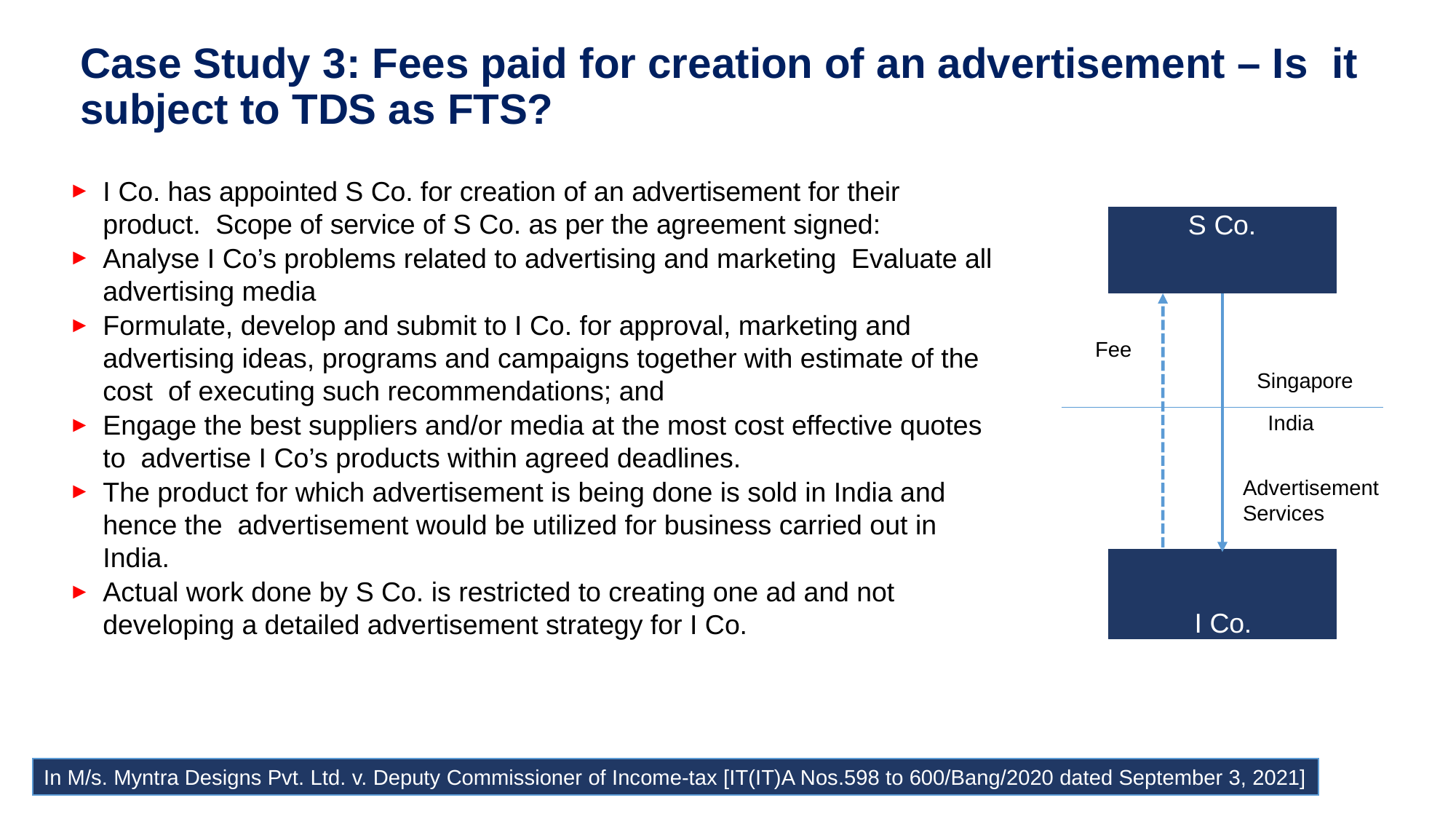

# Case Study 3: Fees paid for creation of an advertisement – Is  it subject to TDS as FTS?
I Co. has appointed S Co. for creation of an advertisement for their product.  Scope of service of S Co. as per the agreement signed:
Analyse I Co’s problems related to advertising and marketing  Evaluate all advertising media
Formulate, develop and submit to I Co. for approval, marketing and  advertising ideas, programs and campaigns together with estimate of the cost  of executing such recommendations; and
Engage the best suppliers and/or media at the most cost effective quotes to  advertise I Co’s products within agreed deadlines.
The product for which advertisement is being done is sold in India and hence the  advertisement would be utilized for business carried out in India.
Actual work done by S Co. is restricted to creating one ad and not  developing a detailed advertisement strategy for I Co.

S Co.

Fee
Singapore

India
Advertisement Services

I Co.
In M/s. Myntra Designs Pvt. Ltd. v. Deputy Commissioner of Income-tax [IT(IT)A Nos.598 to 600/Bang/2020 dated September 3, 2021]
50